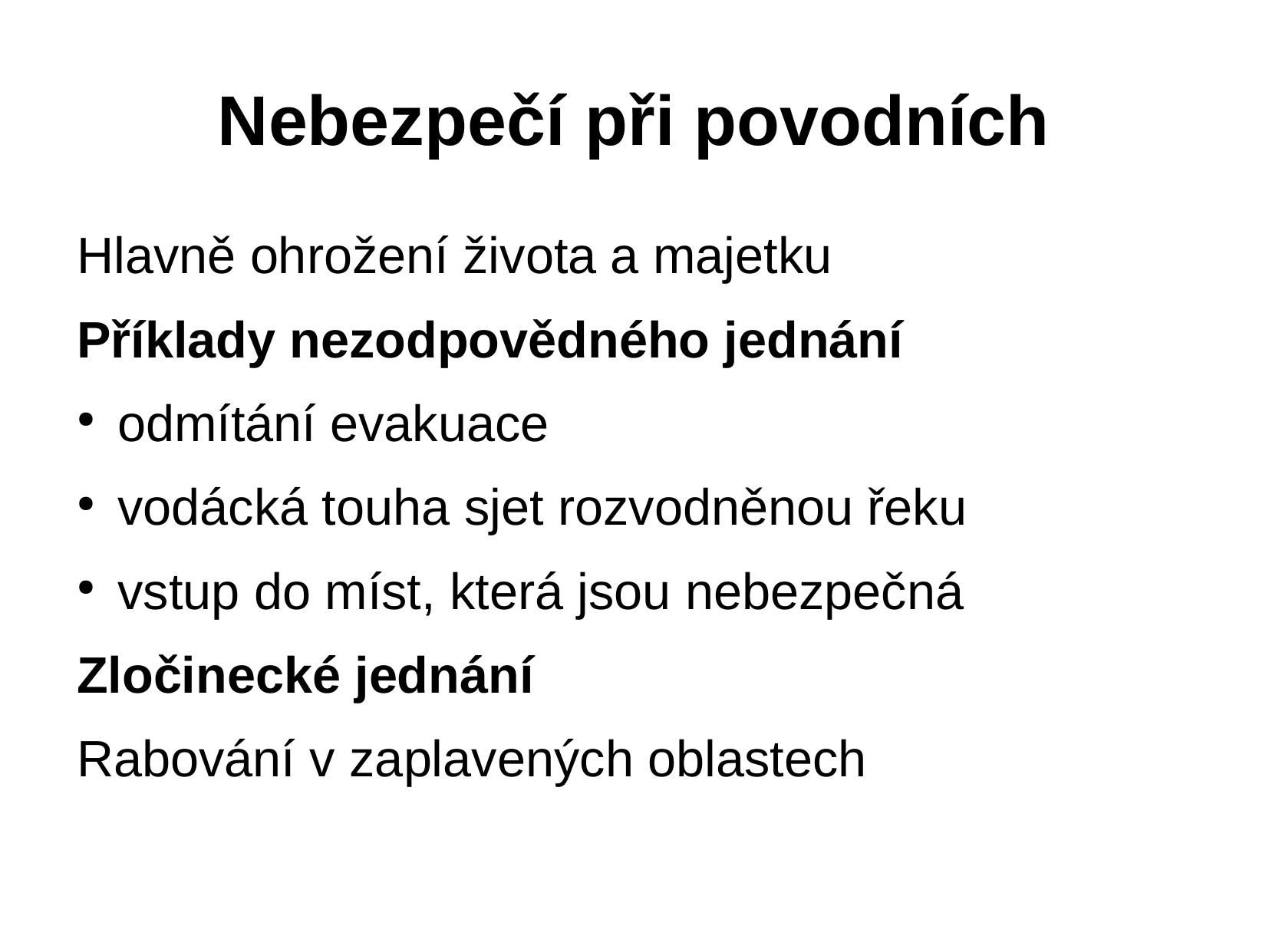

# Nebezpečí při povodních
Hlavně ohrožení života a majetku
Příklady nezodpovědného jednání
odmítání evakuace
vodácká touha sjet rozvodněnou řeku
vstup do míst, která jsou nebezpečná
Zločinecké jednání
Rabování v zaplavených oblastech